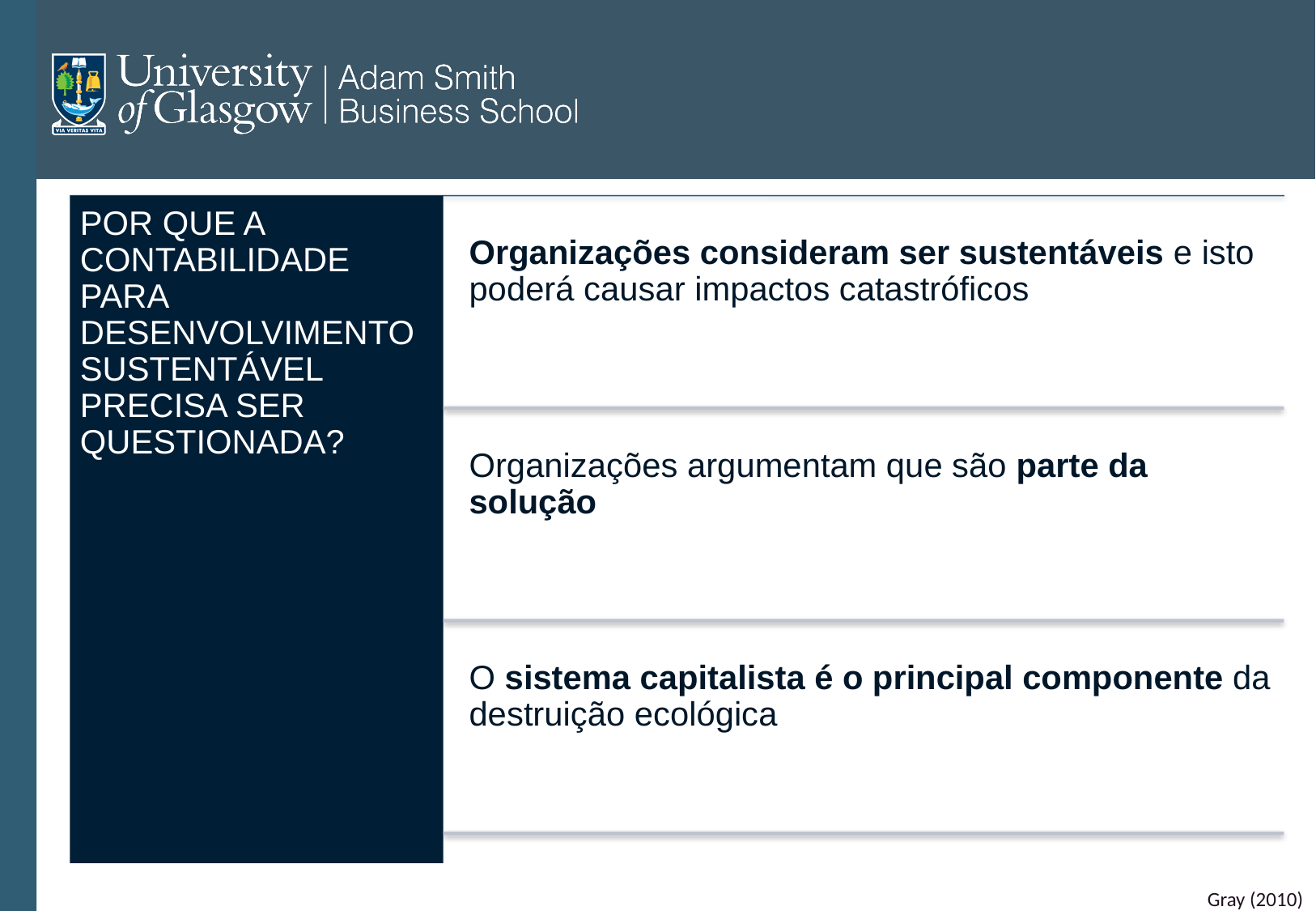

POR QUE A CONTABILIDADE PARA DESENVOLVIMENTO SUSTENTÁVEL PRECISA SER QUESTIONADA?
Organizações consideram ser sustentáveis e isto poderá causar impactos catastróficos
Organizações argumentam que são parte da solução
O sistema capitalista é o principal componente da destruição ecológica

Gray (2010)